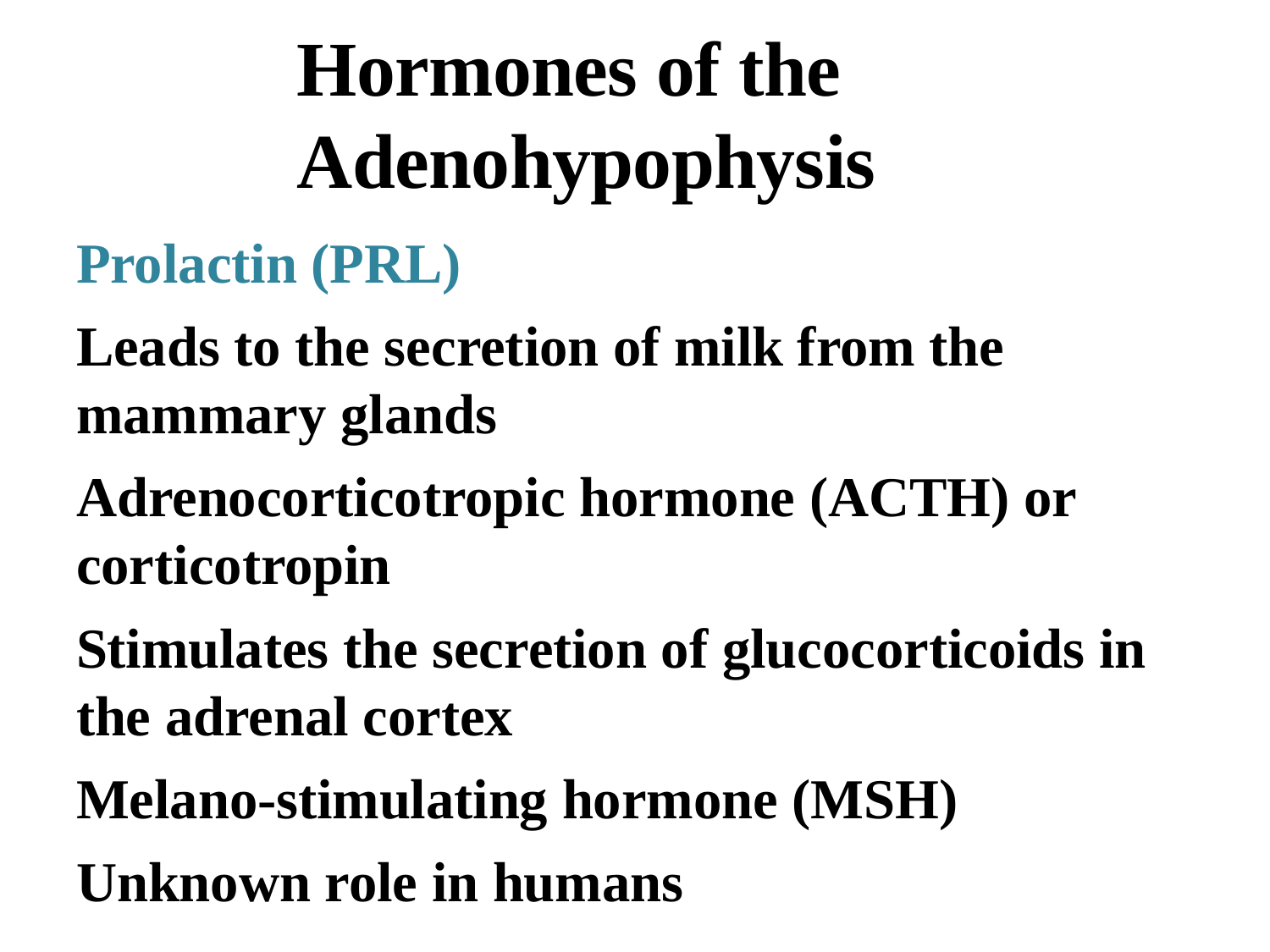

# Hormones of the Adenohypophysis
Prolactin (PRL)
Leads to the secretion of milk from the mammary glands
Adrenocorticotropic hormone (ACTH) or corticotropin
Stimulates the secretion of glucocorticoids in the adrenal cortex
Melano-stimulating hormone (MSH)
Unknown role in humans